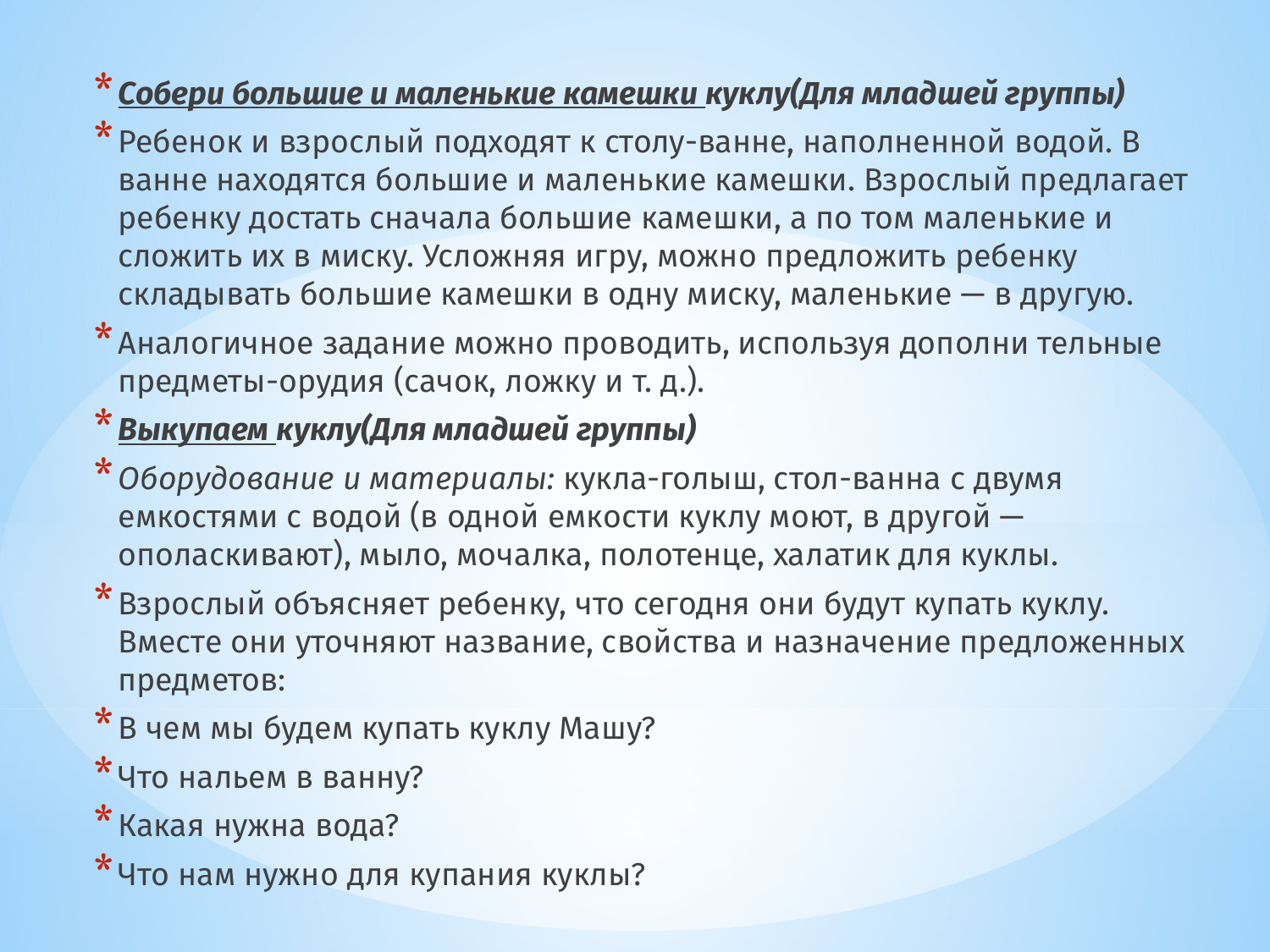

Собери большие и маленькие камешки куклу(Для младшей группы)
Ребенок и взрослый подходят к столу-ванне, наполненной водой. В ванне находятся большие и маленькие камешки. Взрослый предлагает ребенку достать сначала большие камешки, а по том маленькие и сложить их в миску. Усложняя игру, можно предложить ребенку складывать большие камешки в одну миску, маленькие — в другую.
Аналогичное задание можно проводить, используя дополни тельные предметы-орудия (сачок, ложку и т. д.).
Выкупаем куклу(Для младшей группы)
Оборудование и материалы: кукла-голыш, стол-ванна с двумя емкостями с водой (в одной емкости куклу моют, в другой — ополаскивают), мыло, мочалка, полотенце, халатик для куклы.
Взрослый объясняет ребенку, что сегодня они будут купать куклу. Вместе они уточняют название, свойства и назначение предложенных предметов:
В чем мы будем купать куклу Машу?
Что нальем в ванну?
Какая нужна вода?
Что нам нужно для купания куклы?